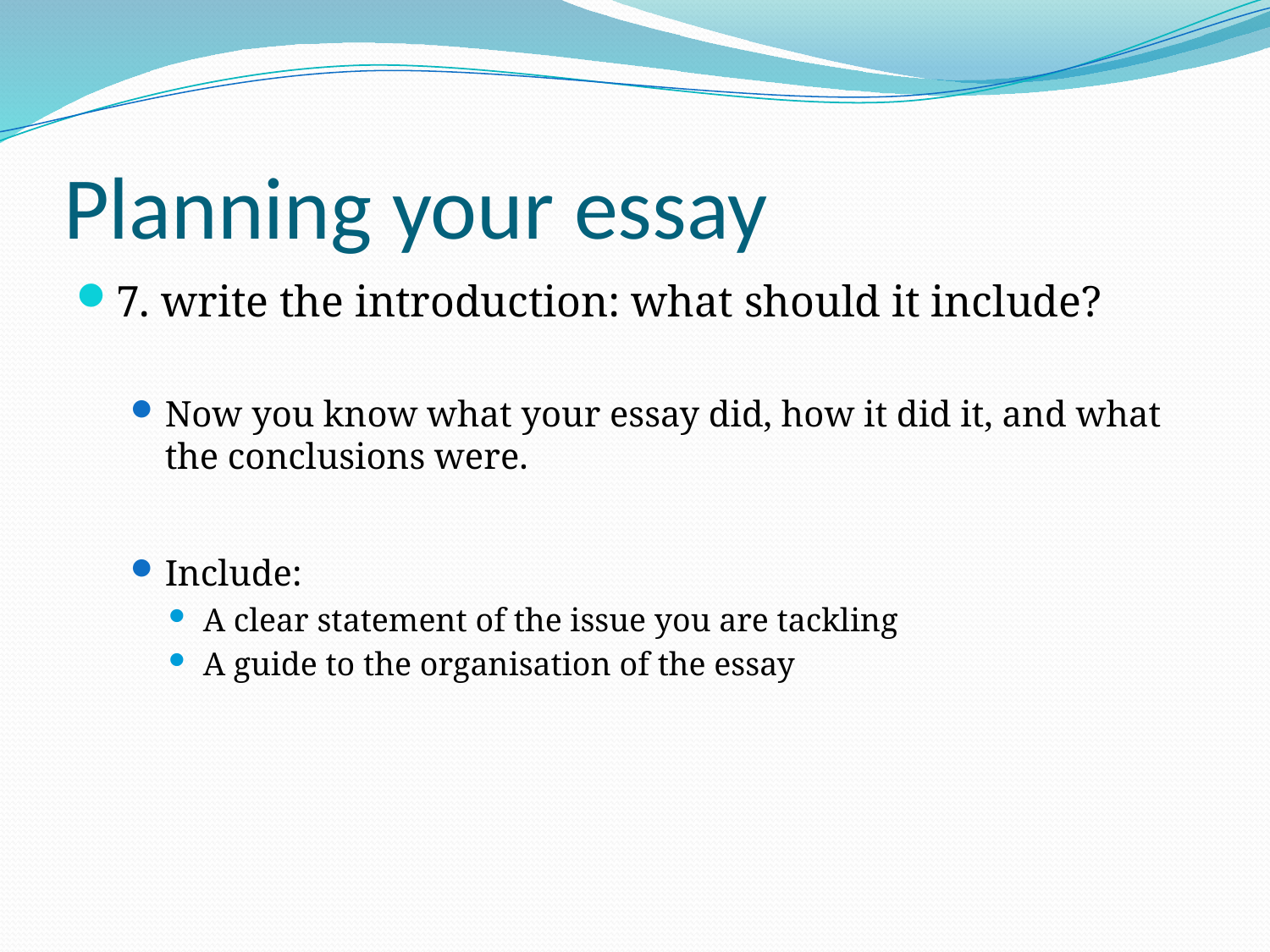

# Planning your essay
7. write the introduction: what should it include?

Now you know what your essay did, how it did it, and what the conclusions were.

Include:
A clear statement of the issue you are tackling
A guide to the organisation of the essay